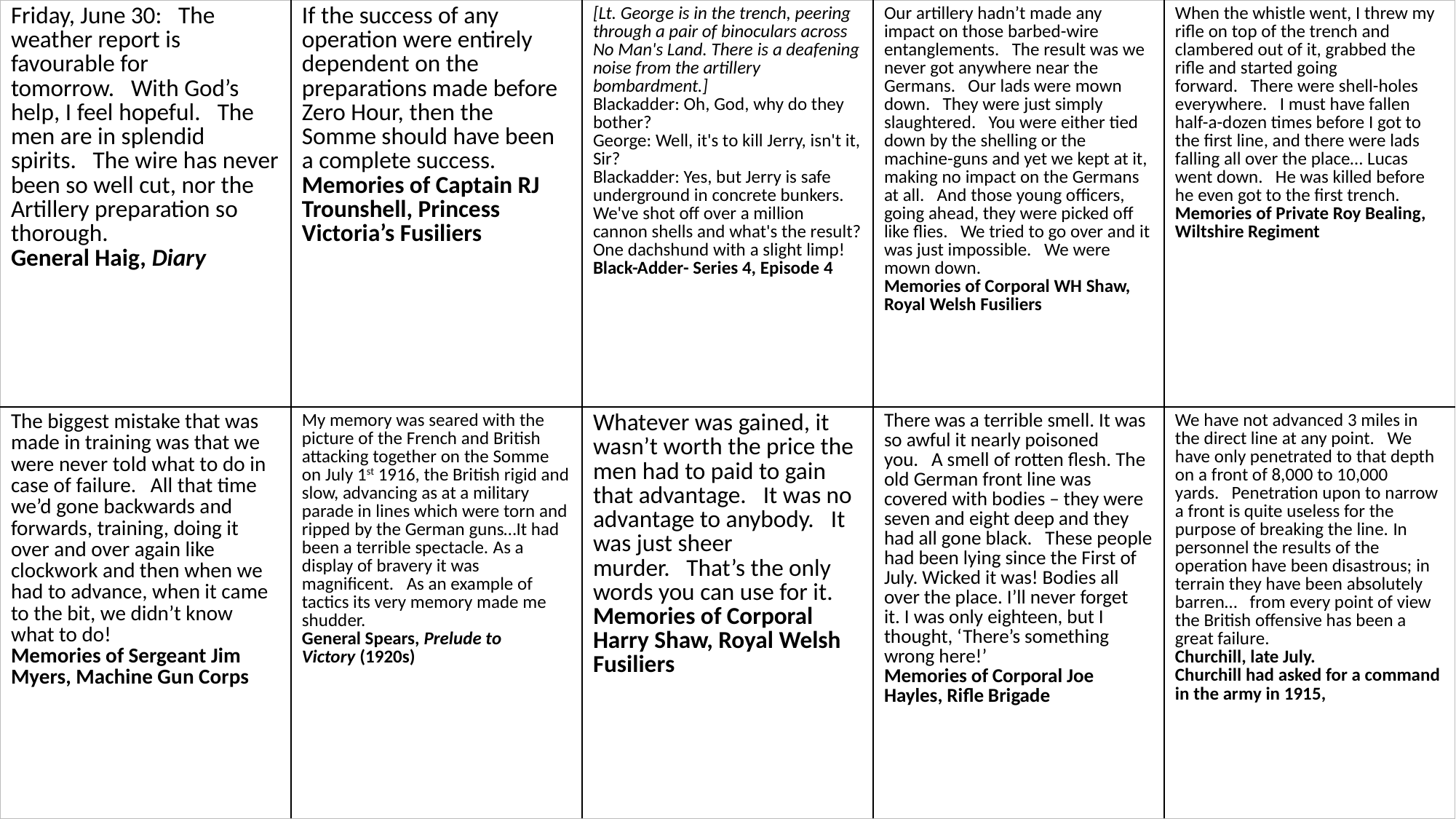

| Friday, June 30:   The weather report is favourable for tomorrow.   With God’s help, I feel hopeful.   The men are in splendid spirits.   The wire has never been so well cut, nor the Artillery preparation so thorough. General Haig, Diary | If the success of any operation were entirely dependent on the preparations made before Zero Hour, then the Somme should have been a complete success. Memories of Captain RJ Trounshell, Princess Victoria’s Fusiliers | [Lt. George is in the trench, peering through a pair of binoculars across No Man's Land. There is a deafening noise from the artillery bombardment.] Blackadder: Oh, God, why do they bother? George: Well, it's to kill Jerry, isn't it, Sir? Blackadder: Yes, but Jerry is safe underground in concrete bunkers. We've shot off over a million cannon shells and what's the result? One dachshund with a slight limp! Black-Adder- Series 4, Episode 4 | Our artillery hadn’t made any impact on those barbed-wire entanglements.   The result was we never got anywhere near the Germans.   Our lads were mown down.   They were just simply slaughtered.   You were either tied down by the shelling or the machine-guns and yet we kept at it, making no impact on the Germans at all.   And those young officers, going ahead, they were picked off like flies.   We tried to go over and it was just impossible.   We were mown down. Memories of Corporal WH Shaw, Royal Welsh Fusiliers | When the whistle went, I threw my rifle on top of the trench and clambered out of it, grabbed the rifle and started going forward.   There were shell-holes everywhere.   I must have fallen half-a-dozen times before I got to the first line, and there were lads falling all over the place… Lucas went down.   He was killed before he even got to the first trench. Memories of Private Roy Bealing, Wiltshire Regiment |
| --- | --- | --- | --- | --- |
| The biggest mistake that was made in training was that we were never told what to do in case of failure.   All that time we’d gone backwards and forwards, training, doing it over and over again like clockwork and then when we had to advance, when it came to the bit, we didn’t know what to do! Memories of Sergeant Jim Myers, Machine Gun Corps | My memory was seared with the picture of the French and British attacking together on the Somme on July 1st 1916, the British rigid and slow, advancing as at a military parade in lines which were torn and ripped by the German guns…It had been a terrible spectacle. As a display of bravery it was magnificent.   As an example of tactics its very memory made me shudder. General Spears, Prelude to Victory (1920s) | Whatever was gained, it wasn’t worth the price the men had to paid to gain that advantage.   It was no advantage to anybody.   It was just sheer murder.   That’s the only words you can use for it. Memories of Corporal Harry Shaw, Royal Welsh Fusiliers | There was a terrible smell. It was so awful it nearly poisoned you.   A smell of rotten flesh. The old German front line was covered with bodies – they were seven and eight deep and they had all gone black.   These people had been lying since the First of July. Wicked it was! Bodies all over the place. I’ll never forget it. I was only eighteen, but I thought, ‘There’s something wrong here!’ Memories of Corporal Joe Hayles, Rifle Brigade | We have not advanced 3 miles in the direct line at any point.   We have only penetrated to that depth on a front of 8,000 to 10,000 yards.   Penetration upon to narrow a front is quite useless for the purpose of breaking the line. In personnel the results of the operation have been disastrous; in terrain they have been absolutely barren…   from every point of view the British offensive has been a great failure. Churchill, late July. Churchill had asked for a command in the army in 1915, |